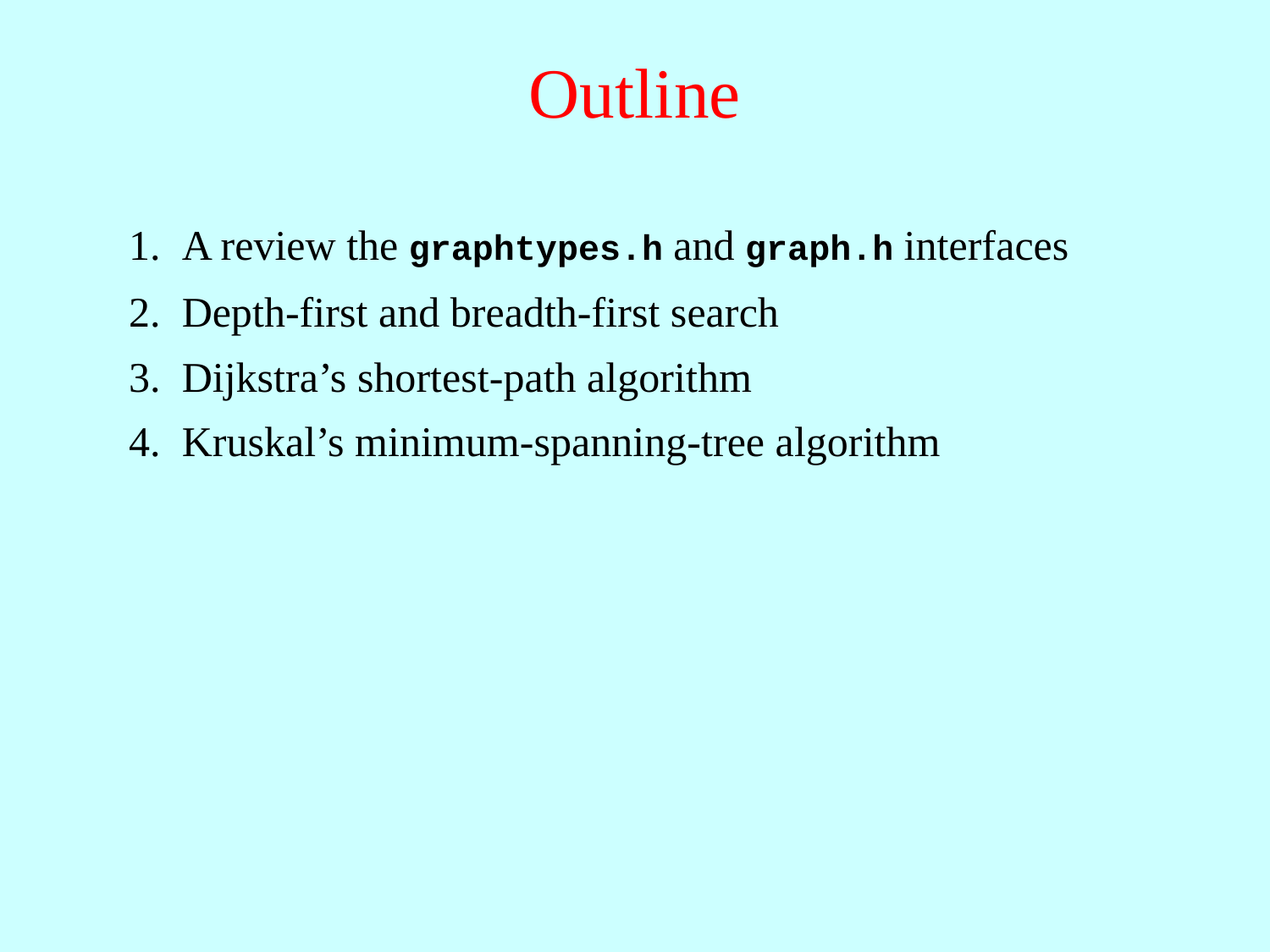

# Outline
1.
A review the graphtypes.h and graph.h interfaces
2.
Depth-first and breadth-first search
3.
Dijkstra’s shortest-path algorithm
4.
Kruskal’s minimum-spanning-tree algorithm